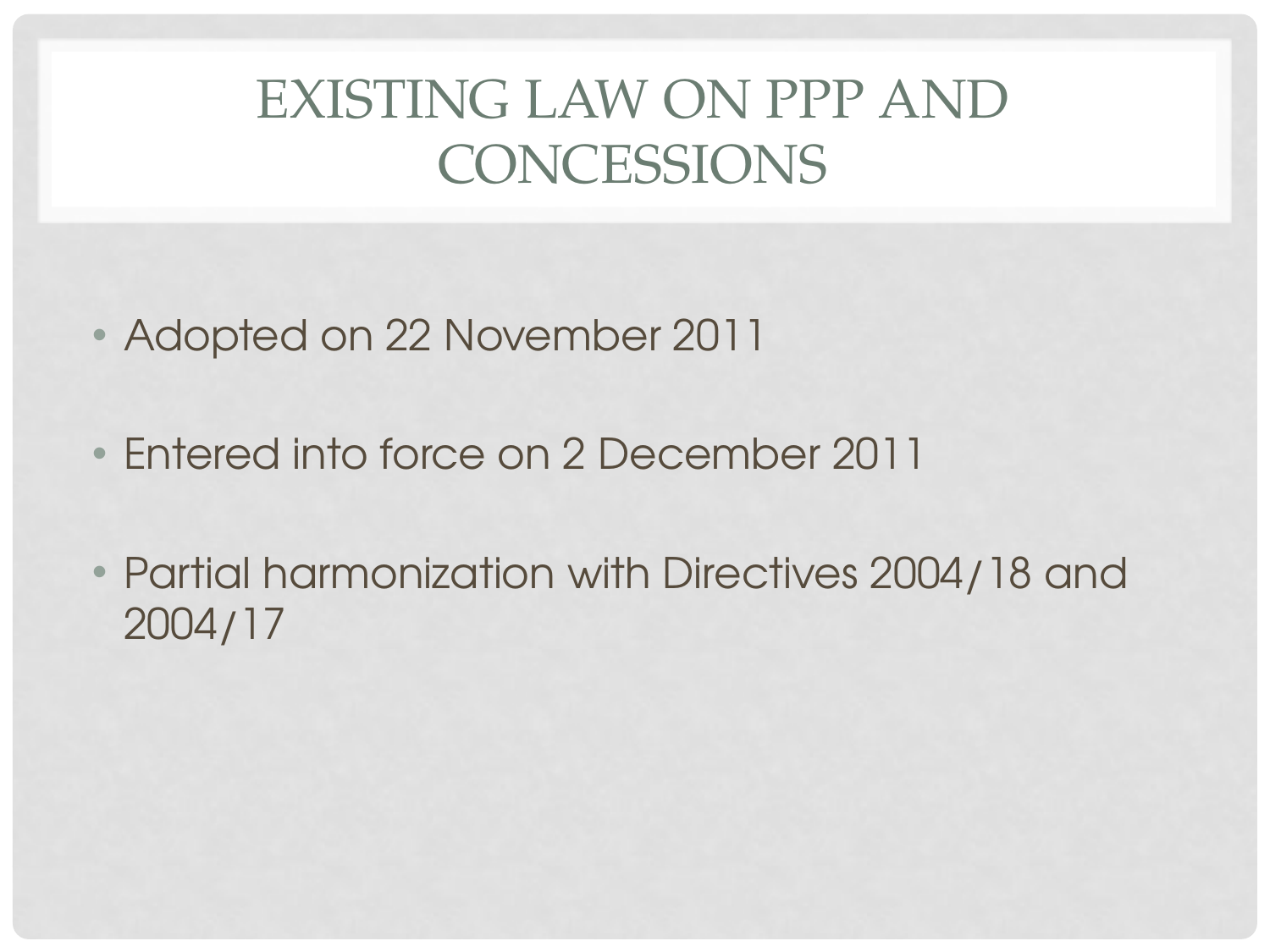

# existing law on ppp and concessions

Adopted on 22 November 2011

Entered into force on 2 December 2011

Partial harmonization with Directives 2004/18 and 2004/17